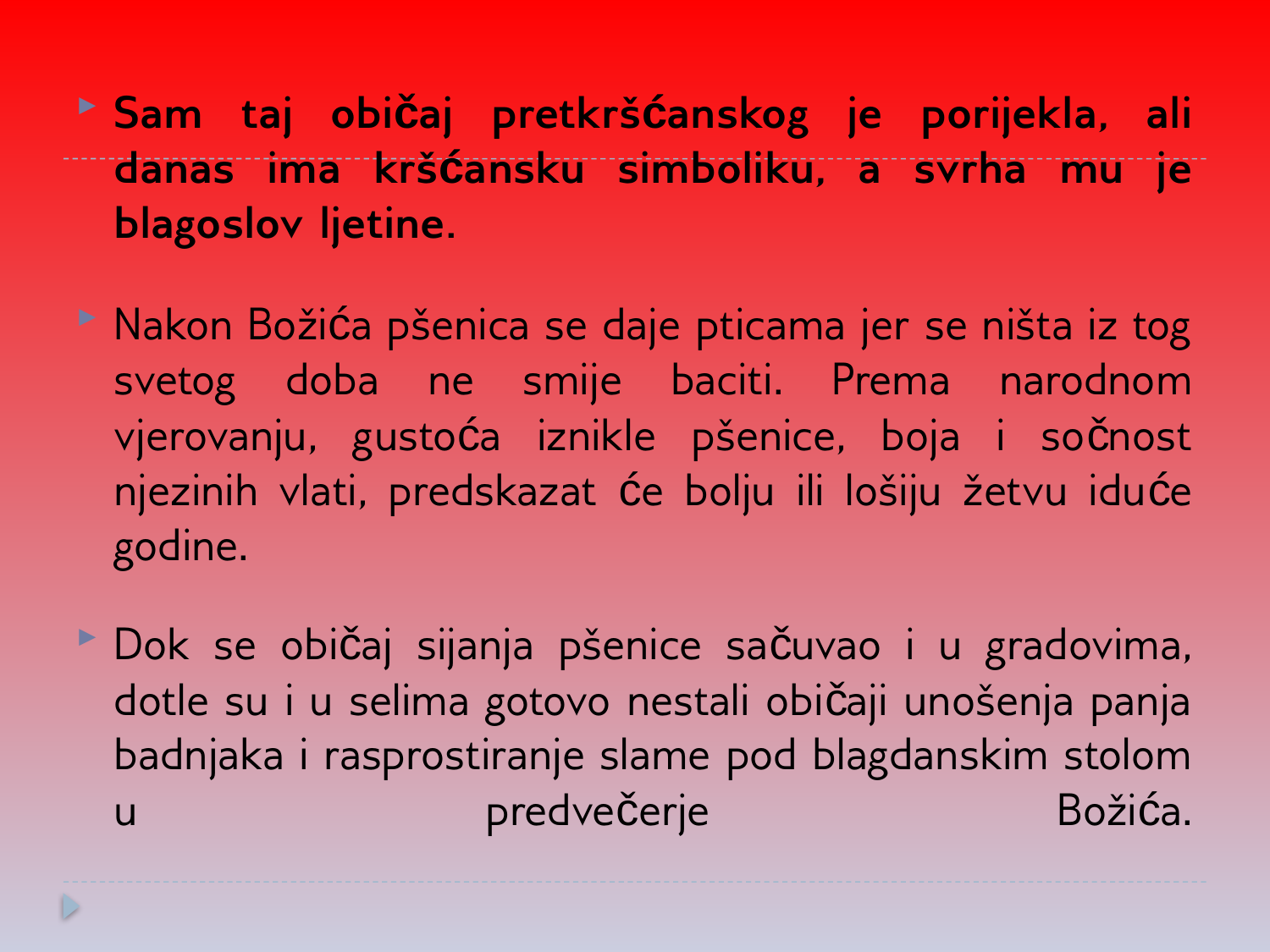

Sam taj običaj pretkršćanskog je porijekla, ali danas ima kršćansku simboliku, a svrha mu je blagoslov ljetine.

Nakon Božića pšenica se daje pticama jer se ništa iz tog svetog doba ne smije baciti. Prema narodnom vjerovanju, gustoća iznikle pšenice, boja i sočnost njezinih vlati, predskazat će bolju ili lošiju žetvu iduće godine.

Dok se običaj sijanja pšenice sačuvao i u gradovima, dotle su i u selima gotovo nestali običaji unošenja panja badnjaka i rasprostiranje slame pod blagdanskim stolom u predvečerje Božića.